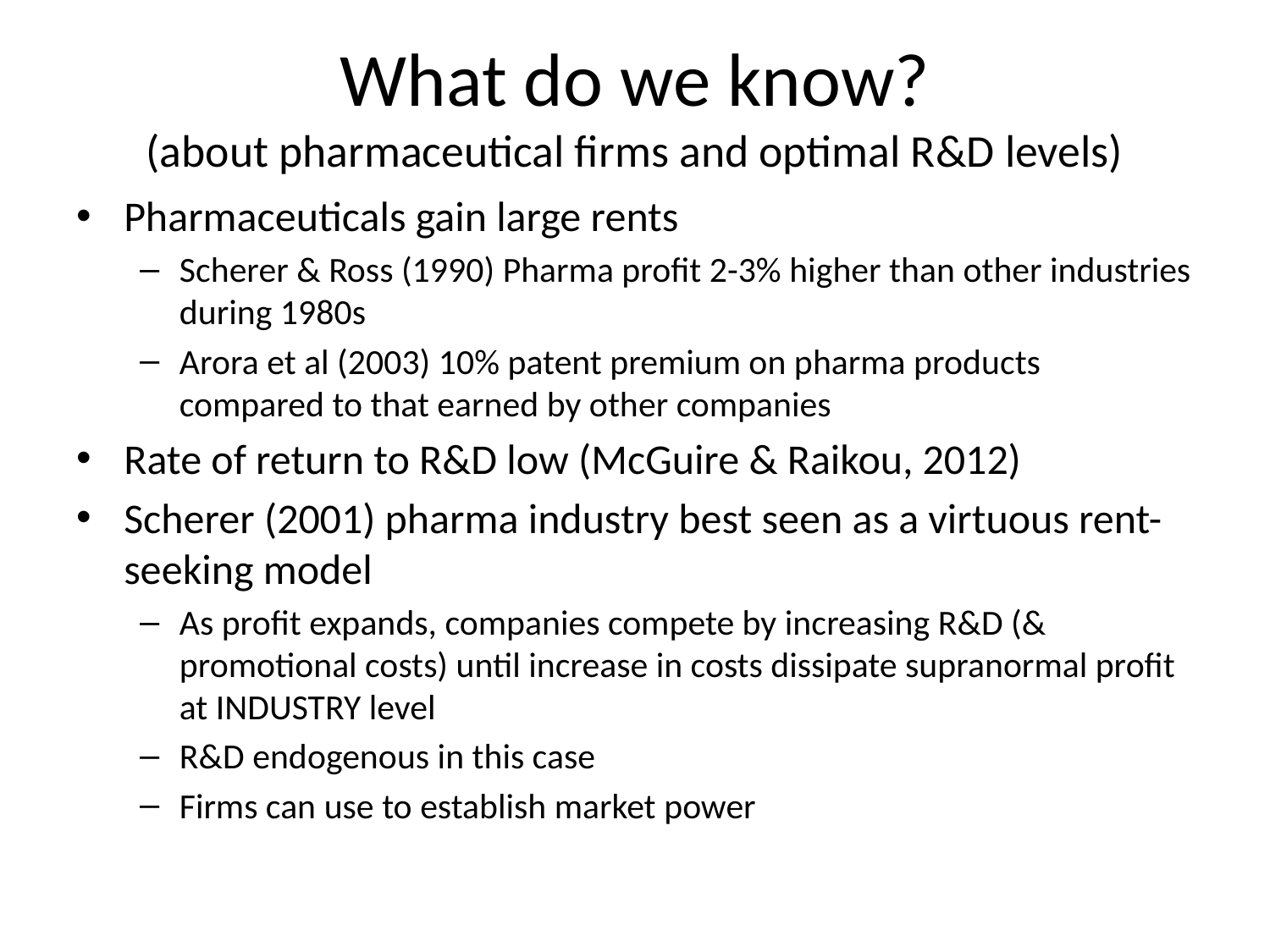

# What do we know? (about pharmaceutical firms and optimal R&D levels)
Pharmaceuticals gain large rents
Scherer & Ross (1990) Pharma profit 2-3% higher than other industries during 1980s
Arora et al (2003) 10% patent premium on pharma products compared to that earned by other companies
Rate of return to R&D low (McGuire & Raikou, 2012)
Scherer (2001) pharma industry best seen as a virtuous rent-seeking model
As profit expands, companies compete by increasing R&D (& promotional costs) until increase in costs dissipate supranormal profit at INDUSTRY level
R&D endogenous in this case
Firms can use to establish market power